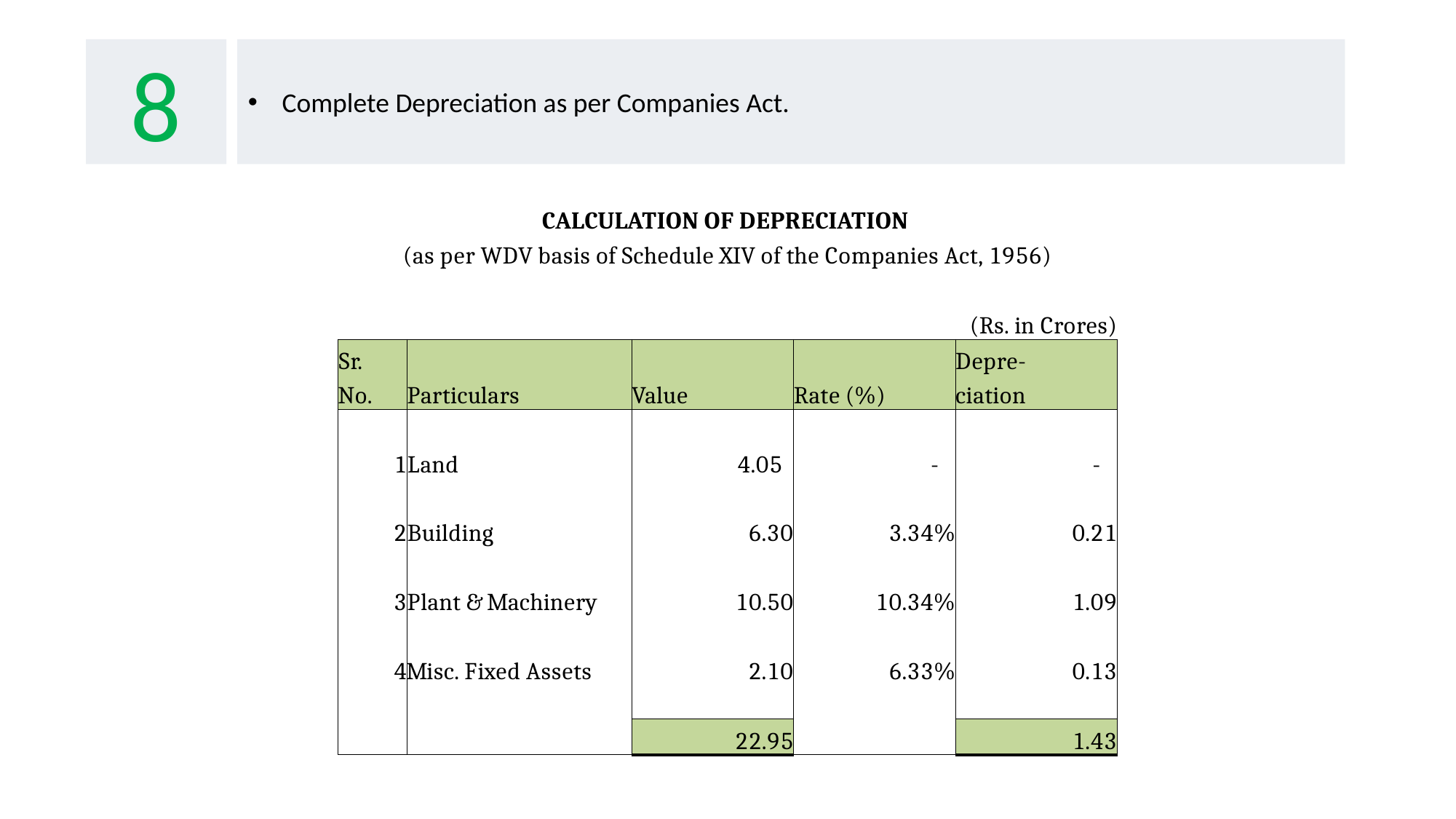

8
Complete Depreciation as per Companies Act.
| CALCULATION OF DEPRECIATION |  |  |  |  |
| --- | --- | --- | --- | --- |
| (as per WDV basis of Schedule XIV of the Companies Act, 1956) |  |  |  |  |
|  |  |  |  |  |
|  |  |  |  | (Rs. in Crores) |
| Sr. |  |  |  | Depre- |
| No. | Particulars | Value | Rate (%) | ciation |
|  |  |  |  |  |
| 1 | Land | 4.05 | - | - |
|  |  |  |  |  |
| 2 | Building | 6.30 | 3.34% | 0.21 |
|  |  |  |  |  |
| 3 | Plant & Machinery | 10.50 | 10.34% | 1.09 |
|  |  |  |  |  |
| 4 | Misc. Fixed Assets | 2.10 | 6.33% | 0.13 |
|  |  |  |  |  |
|  |  | 22.95 |  | 1.43 |